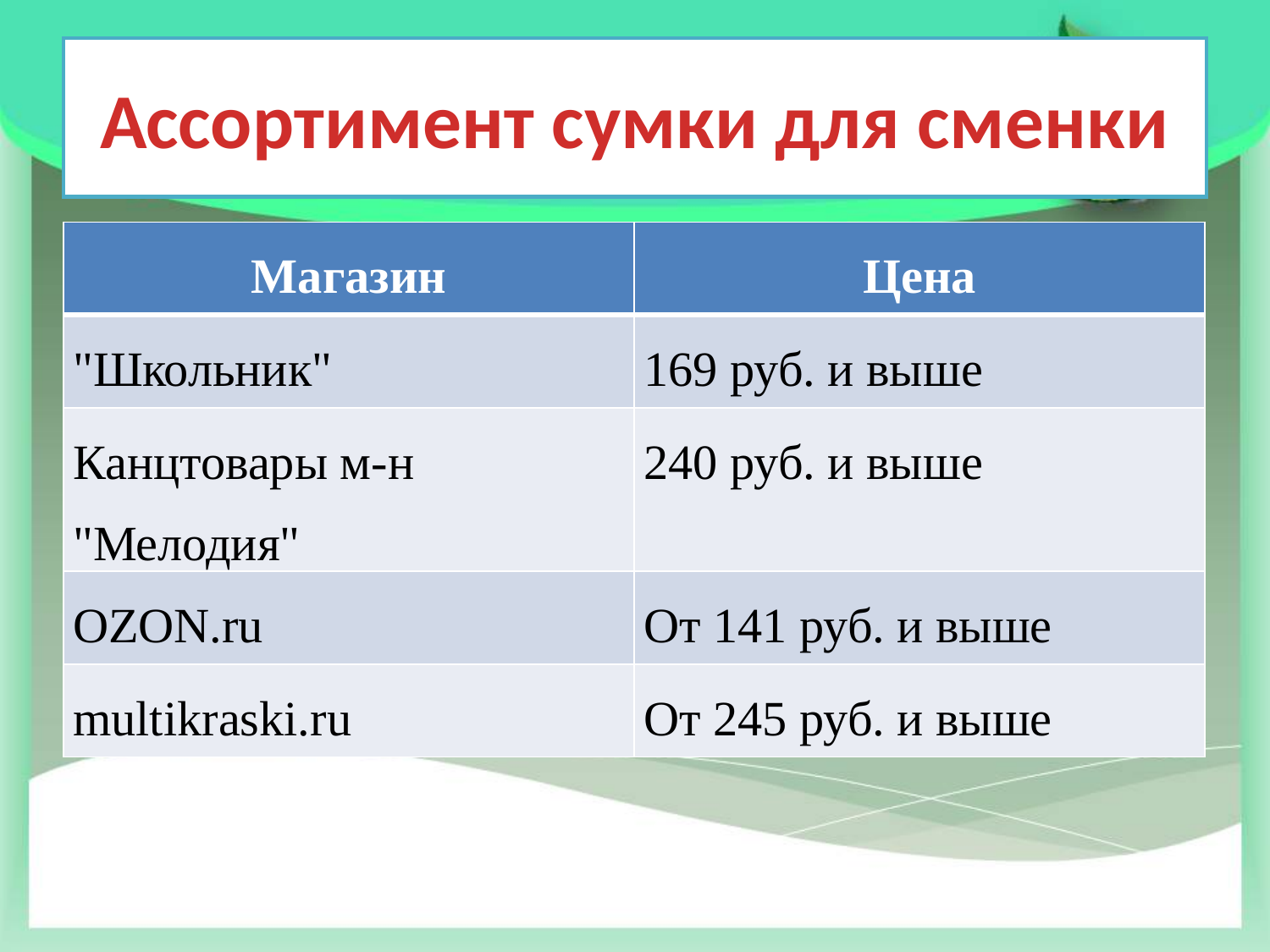

# Ассортимент сумки для сменки
| Магазин | Цена |
| --- | --- |
| "Школьник" | 169 руб. и выше |
| Канцтовары м-н "Мелодия" | 240 руб. и выше |
| OZON.ru | От 141 руб. и выше |
| multikraski.ru | От 245 руб. и выше |